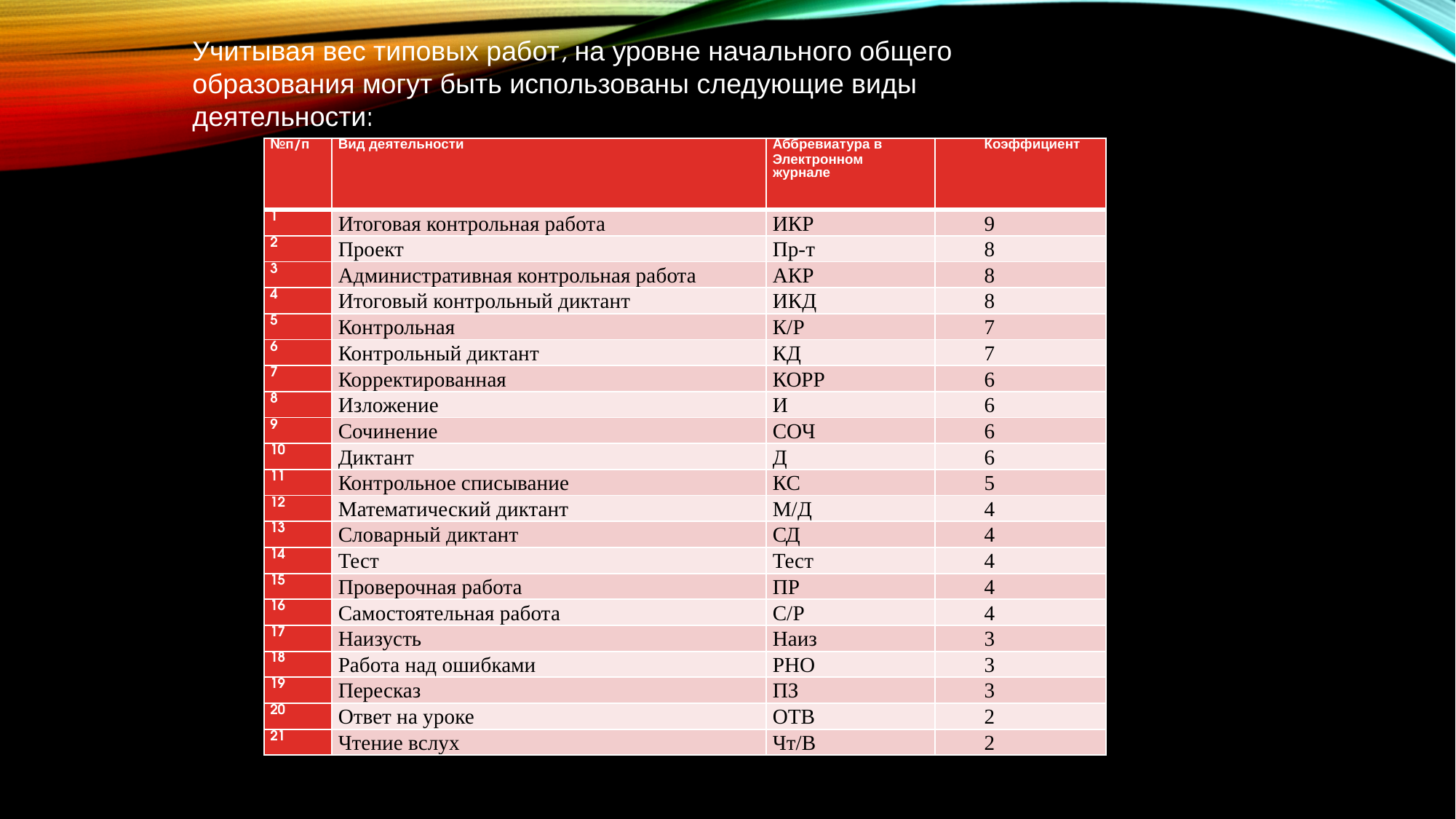

Учитывая вес типовых работ, на уровне начального общего образования могут быть использованы следующие виды деятельности:
| №п/п | Вид деятельности | Аббревиатура в Электронном журнале | Коэффициент |
| --- | --- | --- | --- |
| 1 | Итоговая контрольная работа | ИКР | 9 |
| 2 | Проект | Пр-т | 8 |
| 3 | Административная контрольная работа | АКР | 8 |
| 4 | Итоговый контрольный диктант | ИКД | 8 |
| 5 | Контрольная | К/Р | 7 |
| 6 | Контрольный диктант | КД | 7 |
| 7 | Корректированная | КОРР | 6 |
| 8 | Изложение | И | 6 |
| 9 | Сочинение | СОЧ | 6 |
| 10 | Диктант | Д | 6 |
| 11 | Контрольное списывание | КС | 5 |
| 12 | Математический диктант | М/Д | 4 |
| 13 | Словарный диктант | СД | 4 |
| 14 | Тест | Тест | 4 |
| 15 | Проверочная работа | ПР | 4 |
| 16 | Самостоятельная работа | С/Р | 4 |
| 17 | Наизусть | Наиз | 3 |
| 18 | Работа над ошибками | РНО | 3 |
| 19 | Пересказ | ПЗ | 3 |
| 20 | Ответ на уроке | ОТВ | 2 |
| 21 | Чтение вслух | Чт/В | 2 |